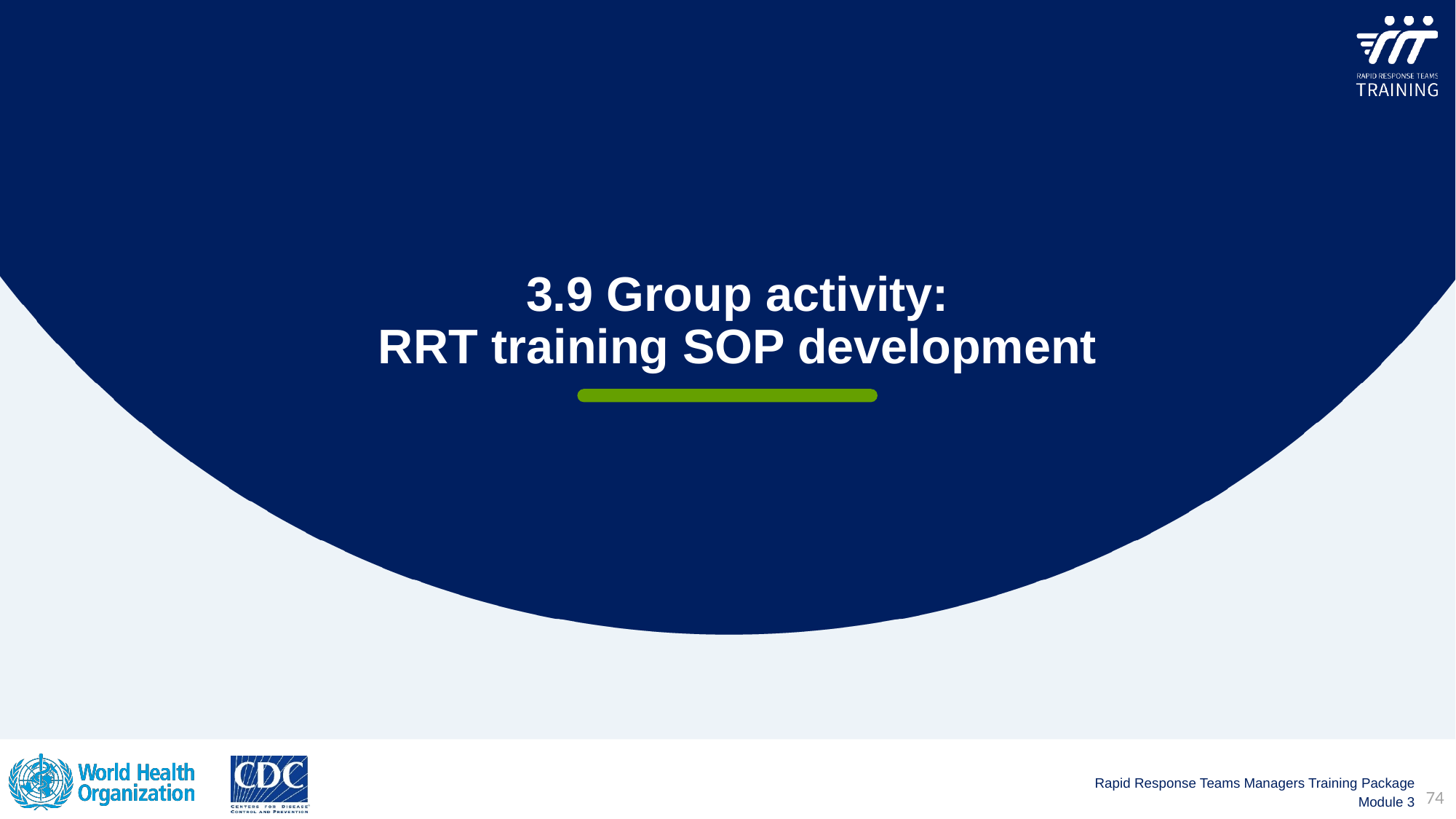

3.9 Group activity:
RRT training SOP development
74